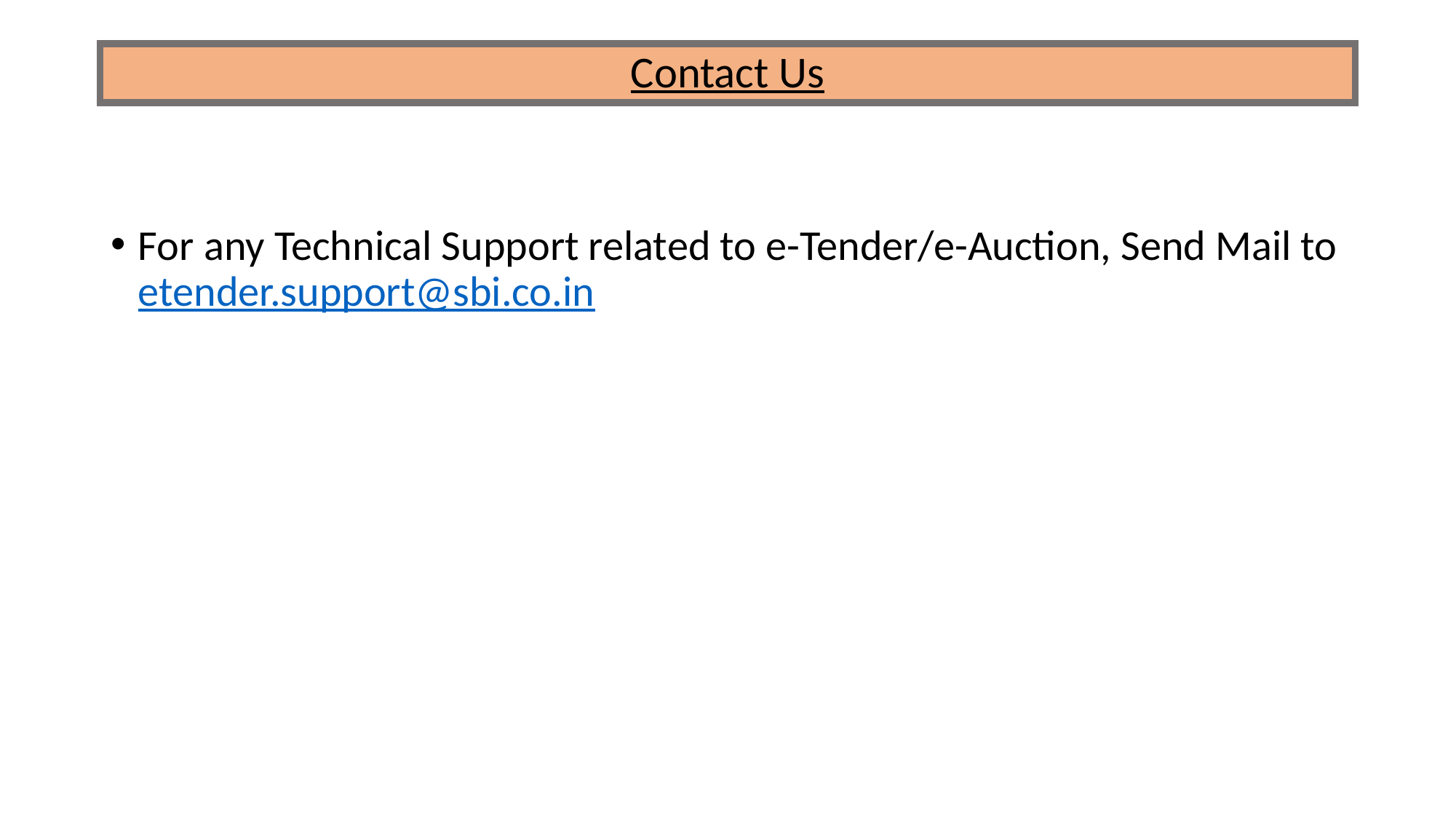

# Contact Us
For any Technical Support related to e-Tender/e-Auction, Send Mail to etender.support@sbi.co.in